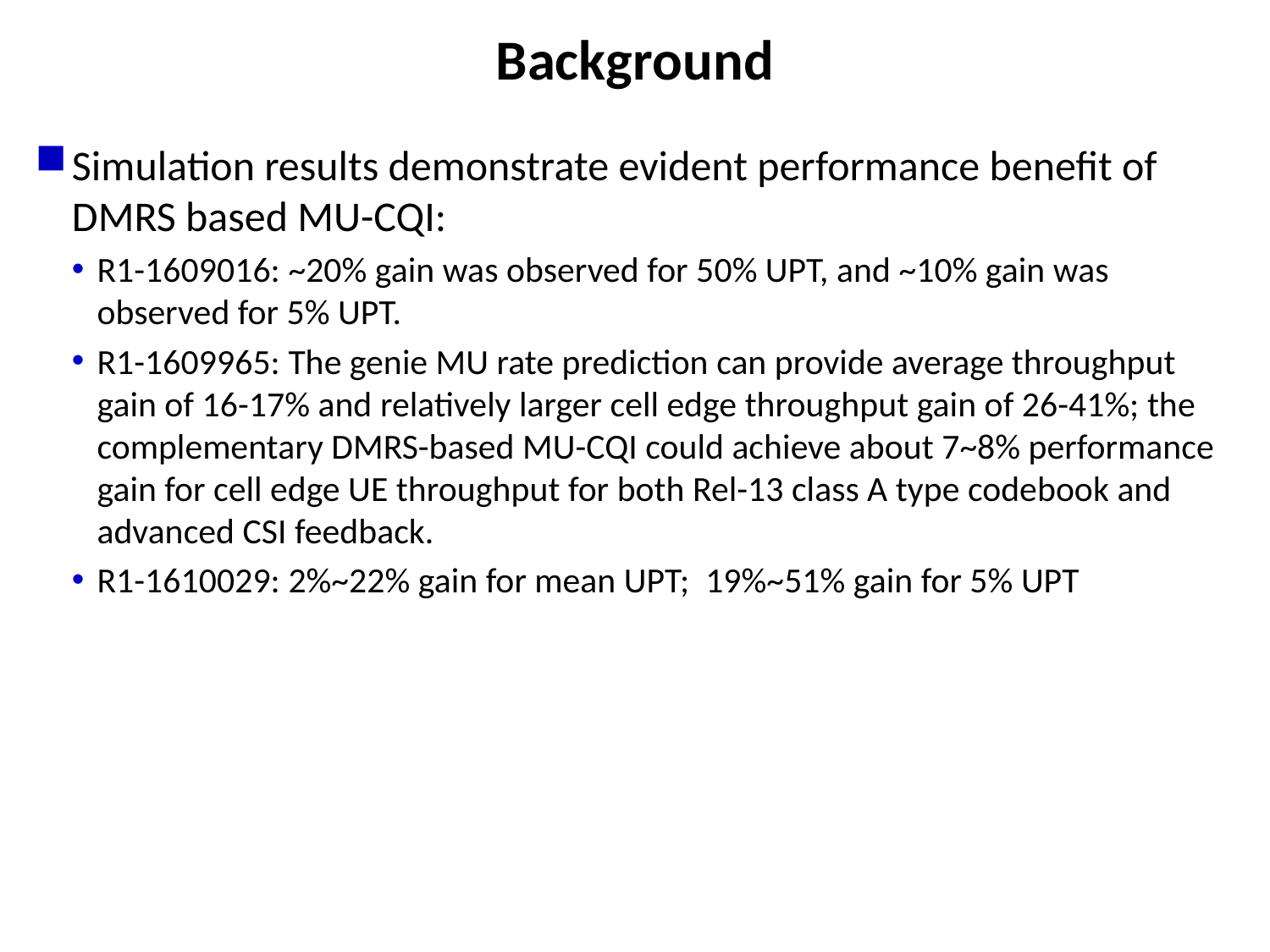

# Background
Simulation results demonstrate evident performance benefit of DMRS based MU-CQI:
R1-1609016: ~20% gain was observed for 50% UPT, and ~10% gain was observed for 5% UPT.
R1-1609965: The genie MU rate prediction can provide average throughput gain of 16-17% and relatively larger cell edge throughput gain of 26-41%; the complementary DMRS-based MU-CQI could achieve about 7~8% performance gain for cell edge UE throughput for both Rel-13 class A type codebook and advanced CSI feedback.
R1-1610029: 2%~22% gain for mean UPT;  19%~51% gain for 5% UPT